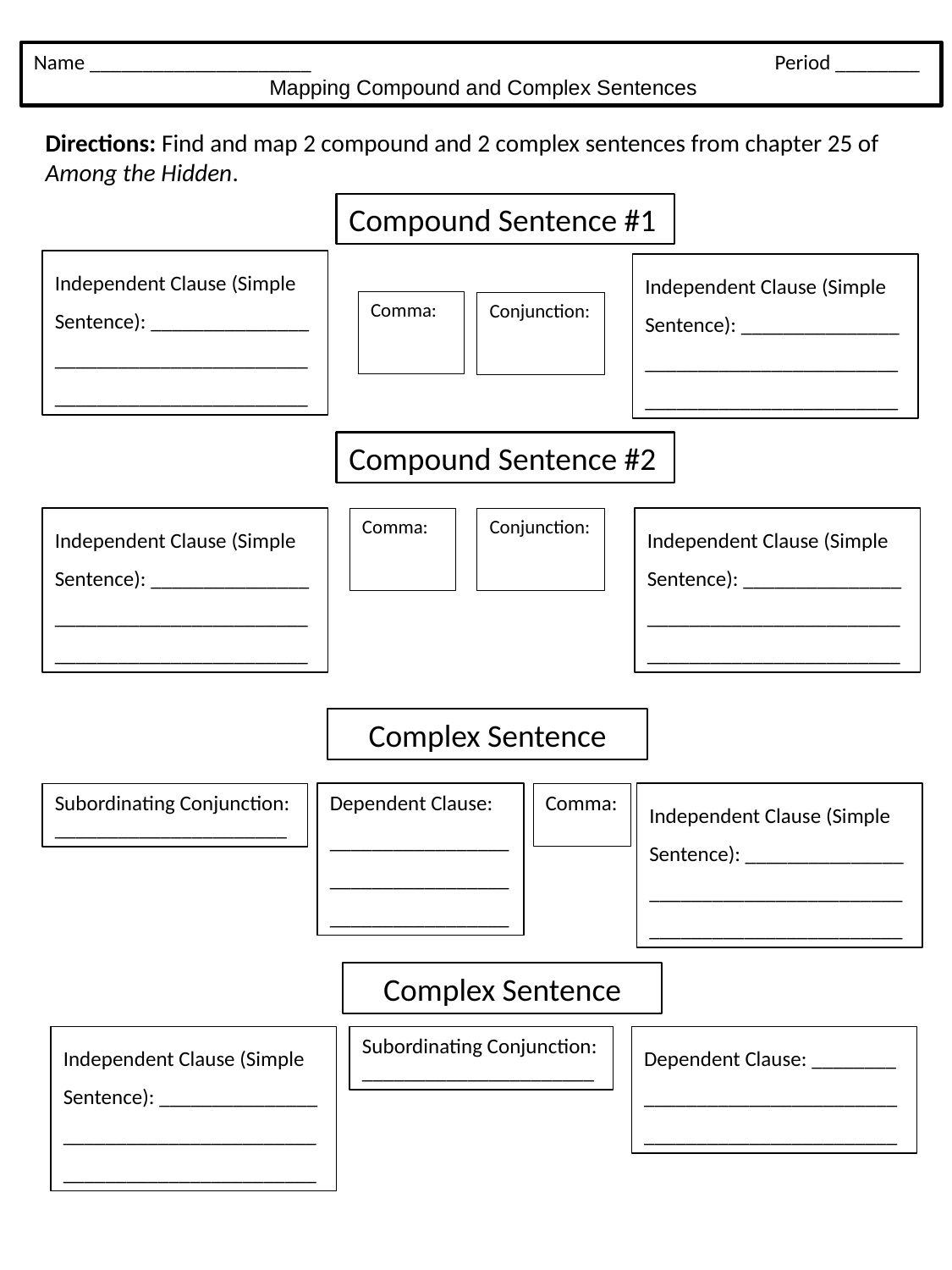

Name _____________________  			                      Period ________
 Mapping Compound and Complex Sentences
Directions: Find and map 2 compound and 2 complex sentences from chapter 25 of Among the Hidden.
Compound Sentence #1
Independent Clause (Simple Sentence): _______________
________________________
________________________
Independent Clause (Simple Sentence): _______________
________________________
________________________
Comma:

Conjunction:

Compound Sentence #2
Independent Clause (Simple Sentence): _______________
________________________
________________________
Independent Clause (Simple Sentence): _______________
________________________
________________________
Comma:

Conjunction:

Complex Sentence
Dependent Clause:
_________________
_________________ _________________
Comma:

Independent Clause (Simple Sentence): _______________
________________________
________________________
Subordinating Conjunction:
______________________
Complex Sentence
Independent Clause (Simple Sentence): _______________
________________________
________________________
Subordinating Conjunction:
______________________
Dependent Clause: ________
________________________
________________________